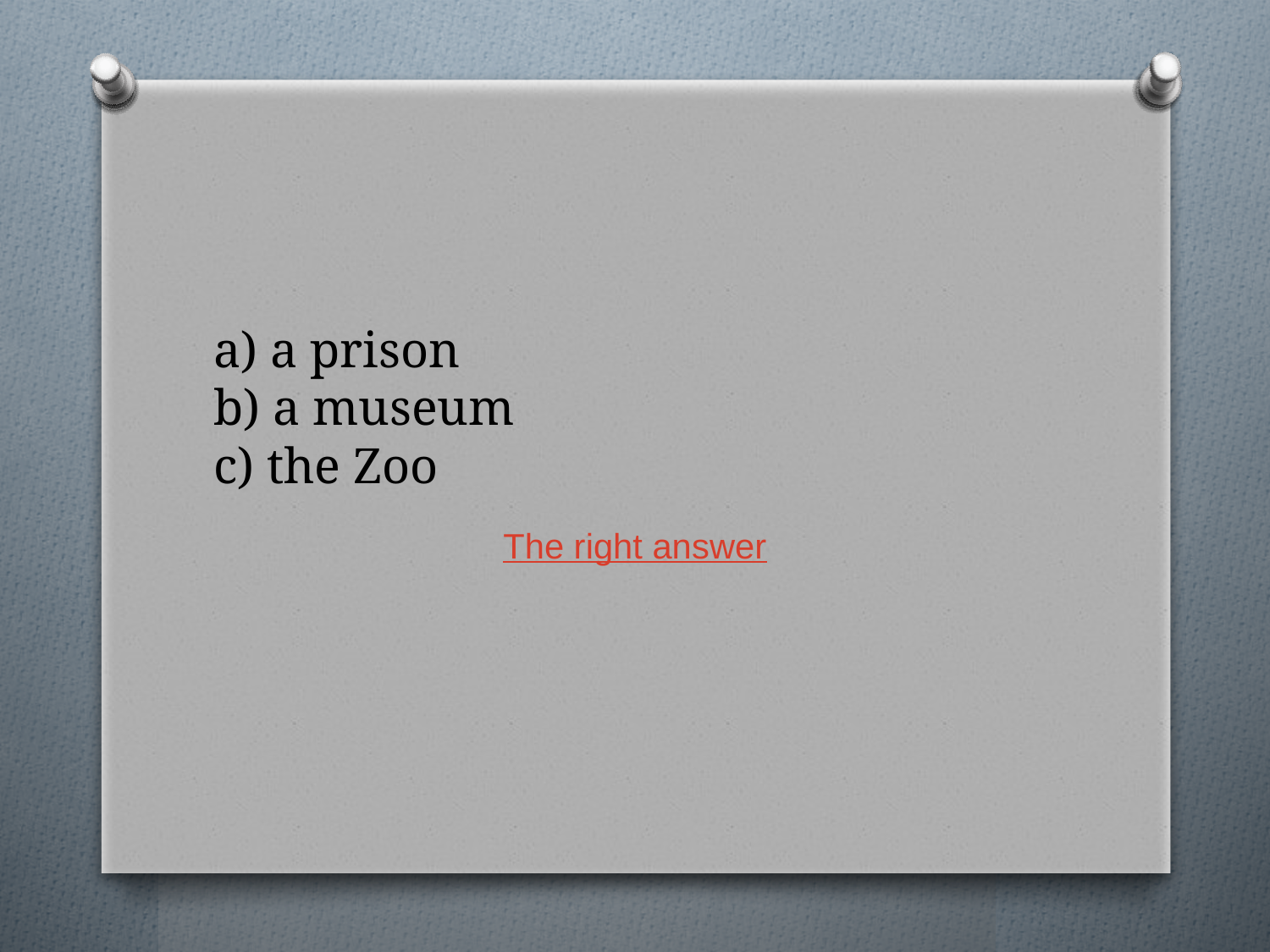

# a) a prison b) a museum c) the Zoo
The right answer